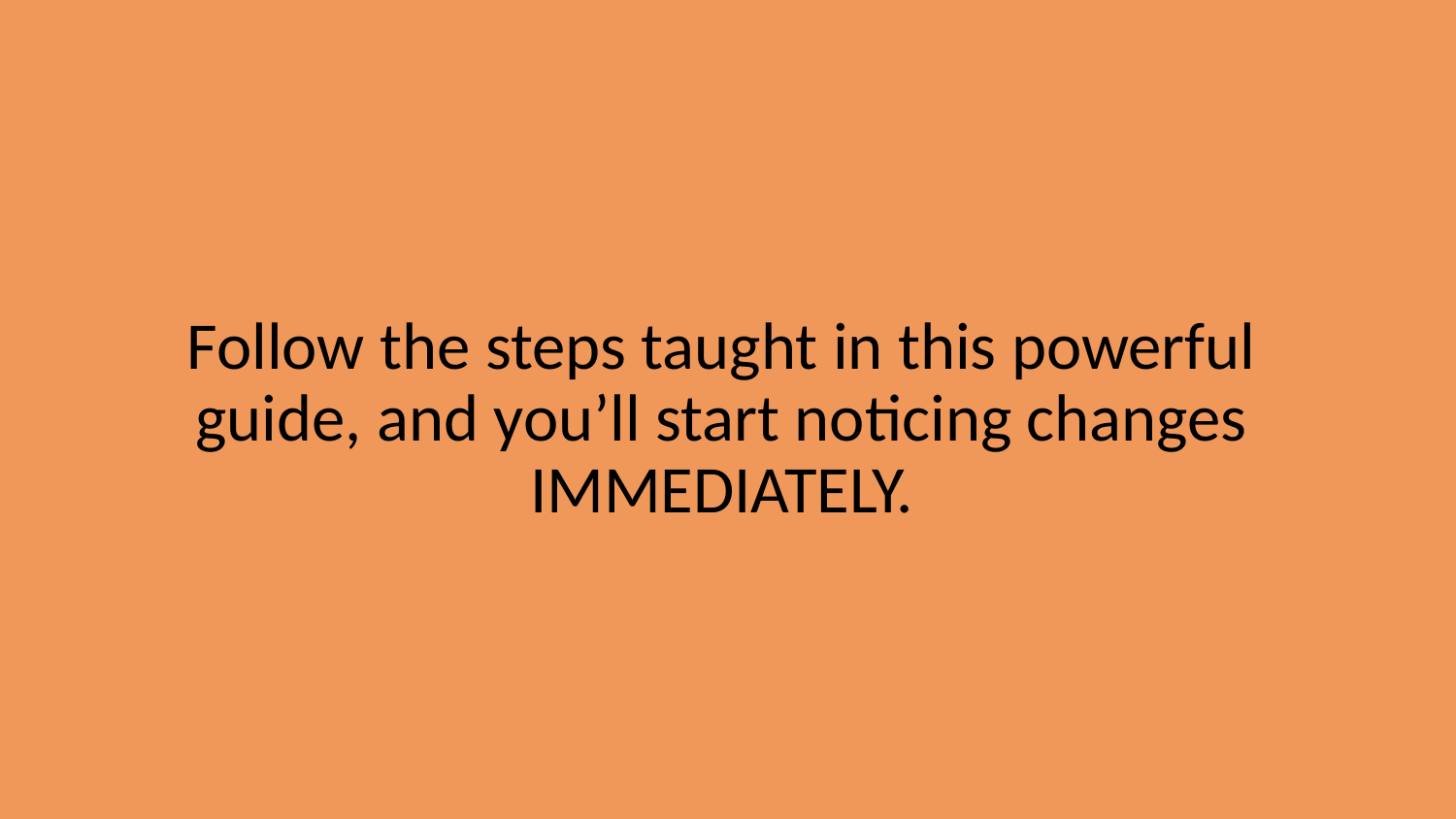

Follow the steps taught in this powerful guide, and you’ll start noticing changes IMMEDIATELY.